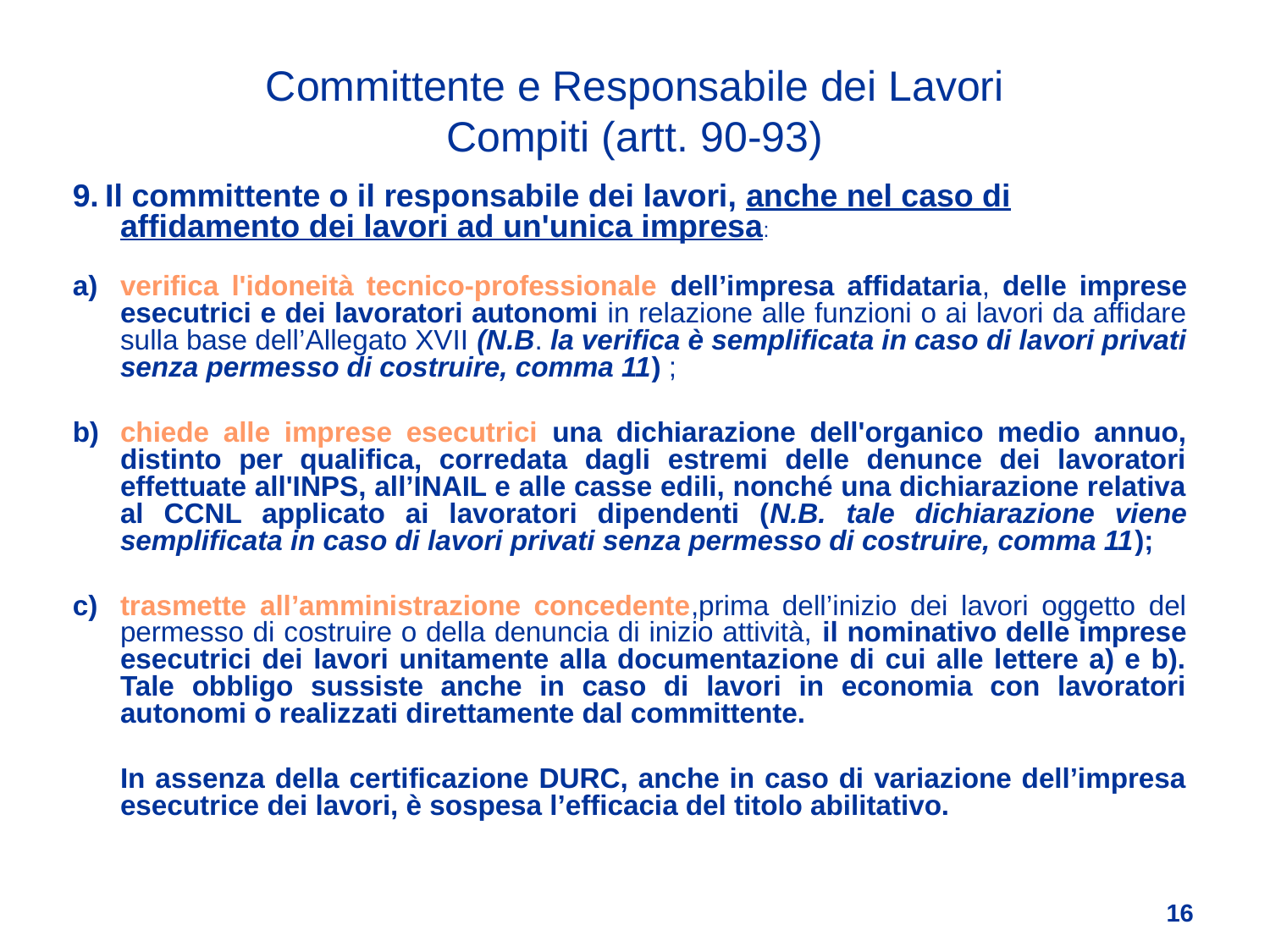

# Committente e Responsabile dei Lavori Compiti (artt. 90-93)
9. Il committente o il responsabile dei lavori, anche nel caso di affidamento dei lavori ad un'unica impresa:
verifica l'idoneità tecnico-professionale dell’impresa affidataria, delle imprese esecutrici e dei lavoratori autonomi in relazione alle funzioni o ai lavori da affidare sulla base dell’Allegato XVII (N.B. la verifica è semplificata in caso di lavori privati senza permesso di costruire, comma 11) ;

chiede alle imprese esecutrici una dichiarazione dell'organico medio annuo, distinto per qualifica, corredata dagli estremi delle denunce dei lavoratori effettuate all'INPS, all’INAIL e alle casse edili, nonché una dichiarazione relativa al CCNL applicato ai lavoratori dipendenti (N.B. tale dichiarazione viene semplificata in caso di lavori privati senza permesso di costruire, comma 11);

trasmette all’amministrazione concedente,prima dell’inizio dei lavori oggetto del permesso di costruire o della denuncia di inizio attività, il nominativo delle imprese esecutrici dei lavori unitamente alla documentazione di cui alle lettere a) e b). Tale obbligo sussiste anche in caso di lavori in economia con lavoratori autonomi o realizzati direttamente dal committente.

	In assenza della certificazione DURC, anche in caso di variazione dell’impresa esecutrice dei lavori, è sospesa l’efficacia del titolo abilitativo.

16